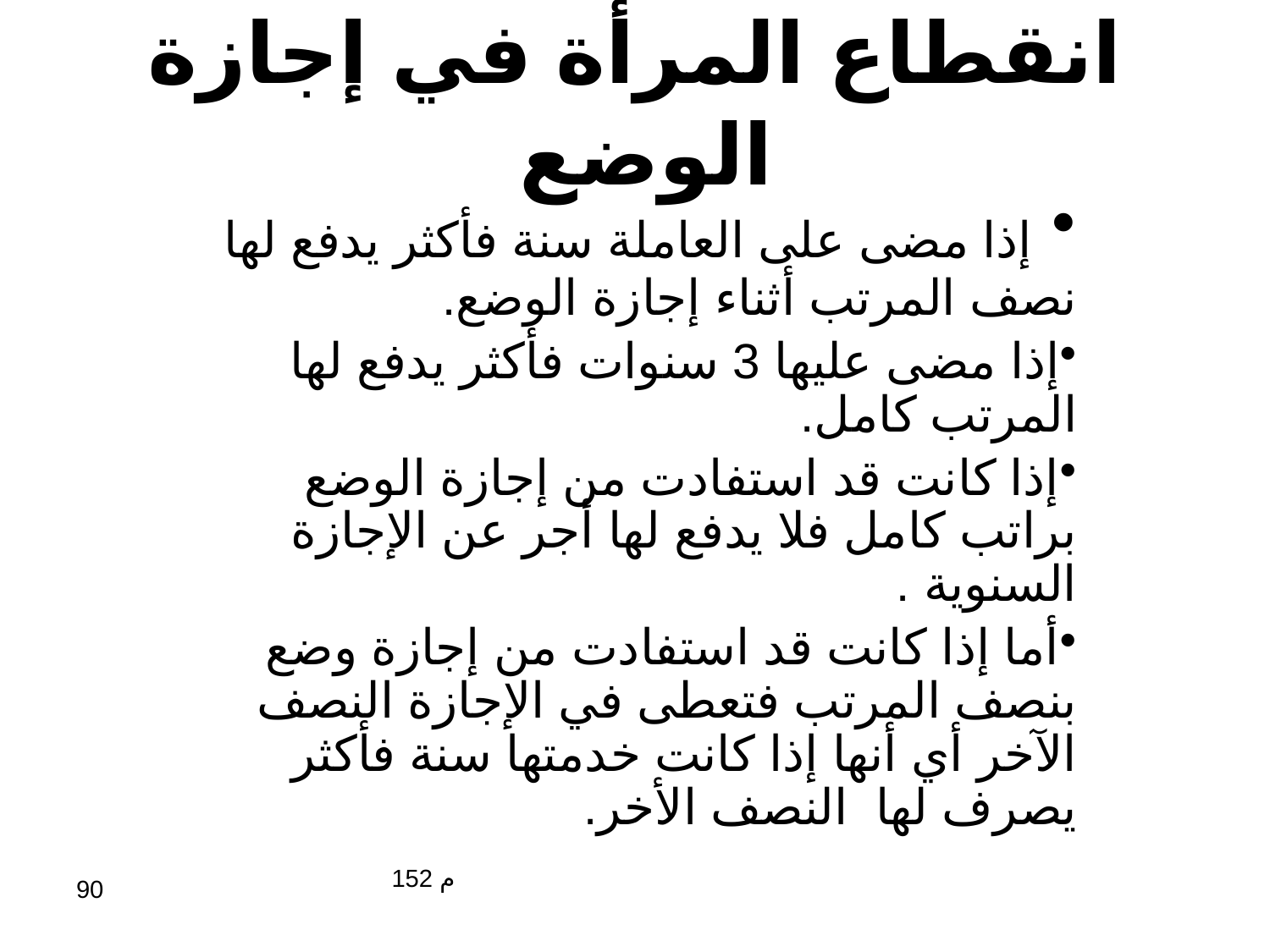

# انقطاع المرأة في إجازة الوضع
 إذا مضى على العاملة سنة فأكثر يدفع لها نصف المرتب أثناء إجازة الوضع.
إذا مضى عليها 3 سنوات فأكثر يدفع لها المرتب كامل.
إذا كانت قد استفادت من إجازة الوضع براتب كامل فلا يدفع لها أجر عن الإجازة السنوية .
أما إذا كانت قد استفادت من إجازة وضع بنصف المرتب فتعطى في الإجازة النصف الآخر أي أنها إذا كانت خدمتها سنة فأكثر يصرف لها  النصف الأخر.
				م 152
90